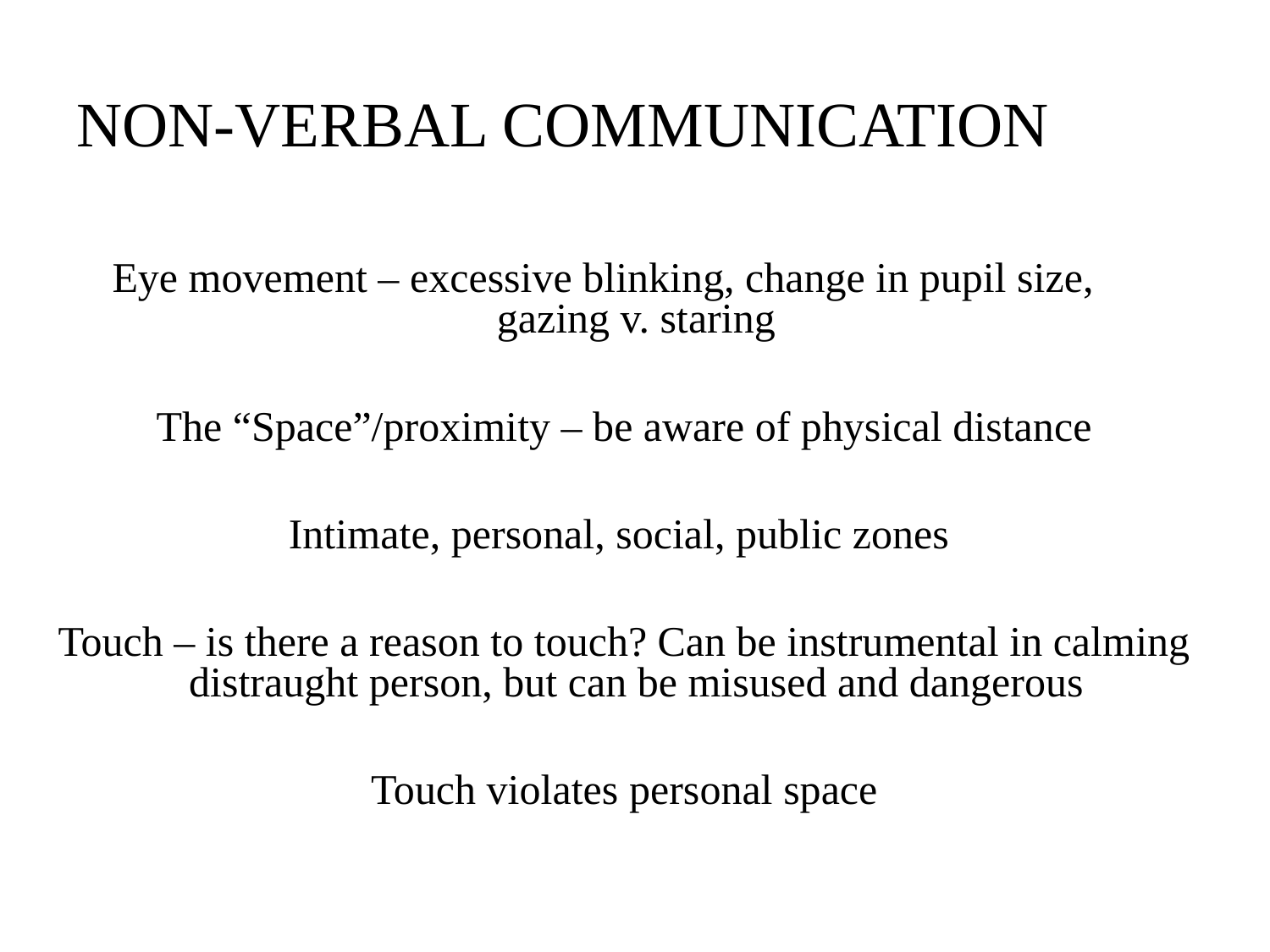

# NON-VERBAL COMMUNICATION
Eye movement – excessive blinking, change in pupil size,     gazing v. staring

The “Space”/proximity – be aware of physical distance

Intimate, personal, social, public zones

Touch – is there a reason to touch? Can be instrumental in calming distraught person, but can be misused and dangerous

Touch violates personal space